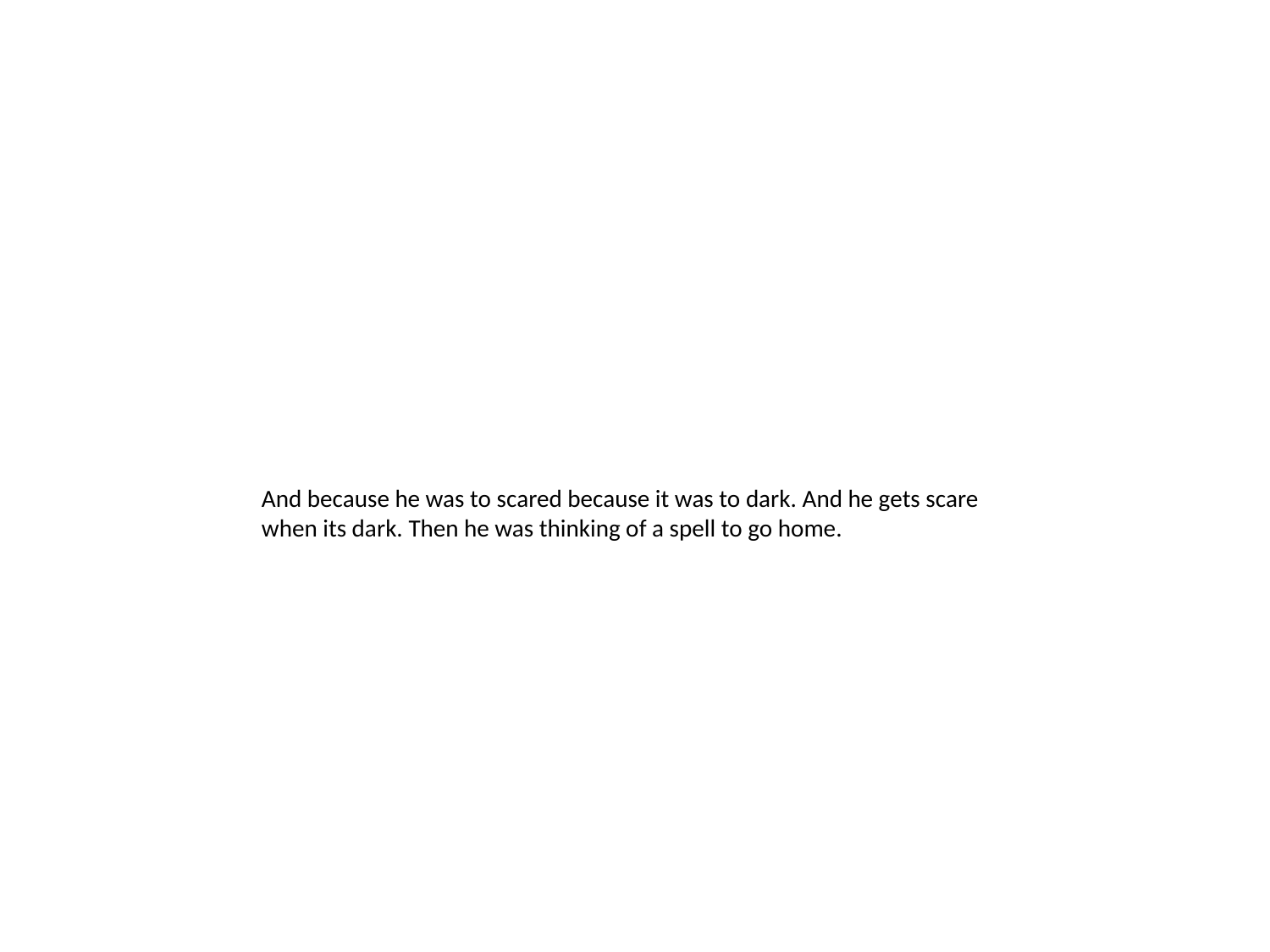

And because he was to scared because it was to dark. And he gets scare when its dark. Then he was thinking of a spell to go home.